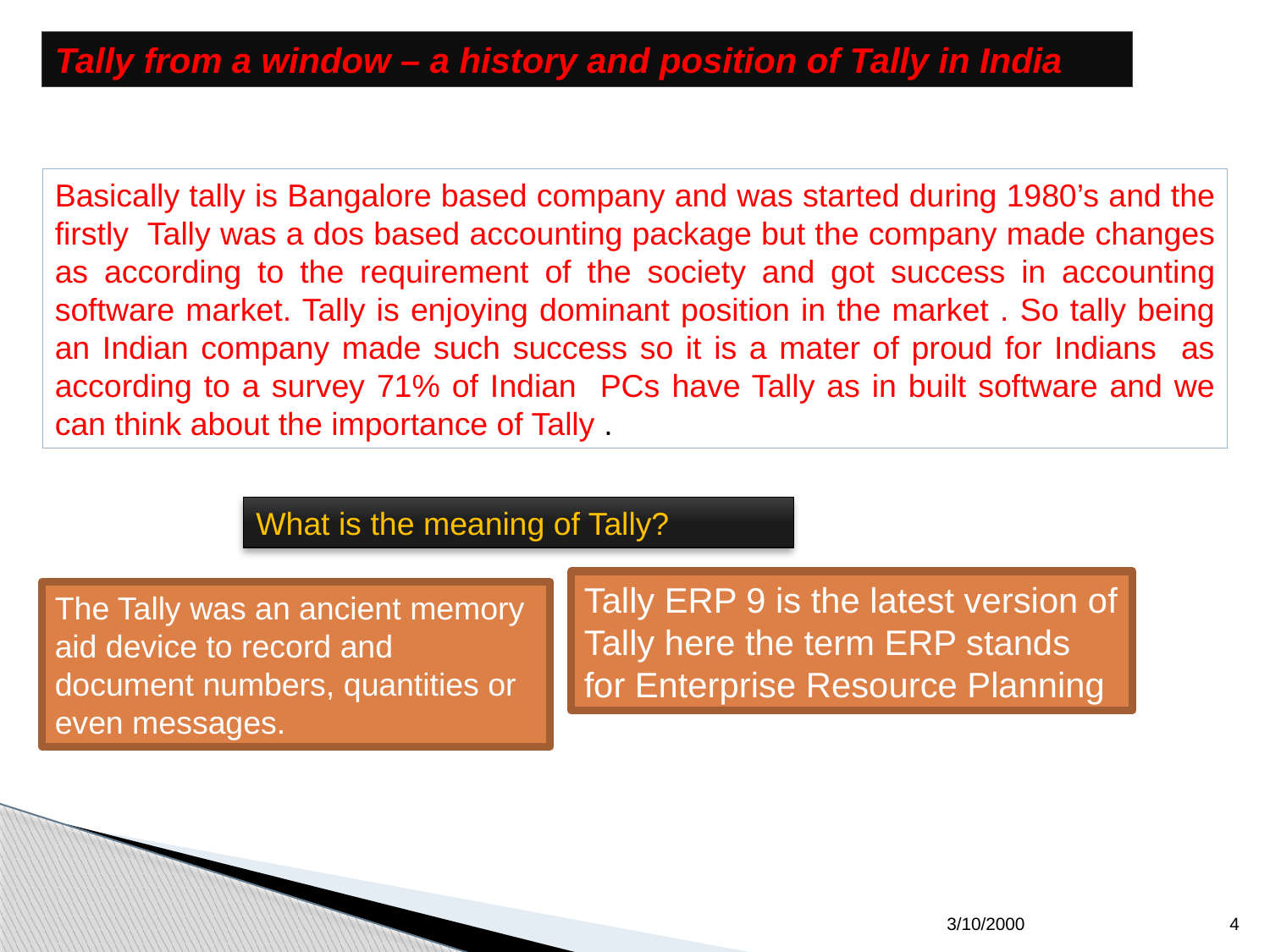

Tally from a window – a history and position of Tally in India
Basically tally is Bangalore based company and was started during 1980’s and the firstly  Tally was a dos based accounting package but the company made changes as according to the requirement of the society and got success in accounting software market. Tally is enjoying dominant position in the market . So tally being an Indian company made such success so it is a mater of proud for Indians  as according to a survey 71% of Indian  PCs have Tally as in built software and we can think about the importance of Tally .
What is the meaning of Tally?
Tally ERP 9 is the latest version of Tally here the term ERP stands for Enterprise Resource Planning
The Tally was an ancient memory aid device to record and document numbers, quantities or even messages.
3/10/2000
4